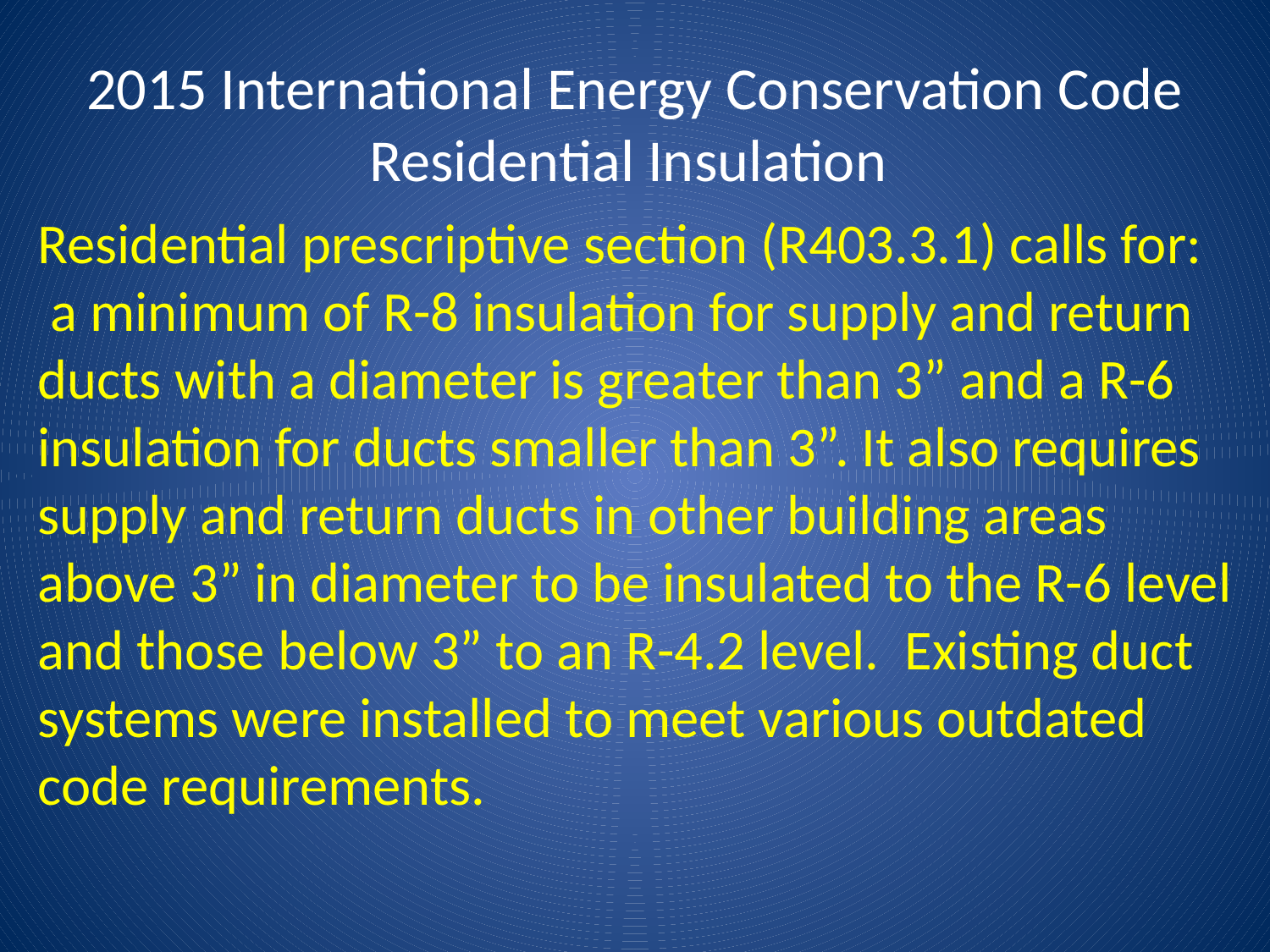

# 2015 International Energy Conservation Code Residential Insulation
Residential prescriptive section (R403.3.1) calls for:
 a minimum of R-8 insulation for supply and return
ducts with a diameter is greater than 3” and a R-6
insulation for ducts smaller than 3”. It also requires
supply and return ducts in other building areas
above 3” in diameter to be insulated to the R-6 level
and those below 3” to an R-4.2 level.  Existing duct
systems were installed to meet various outdated
code requirements.